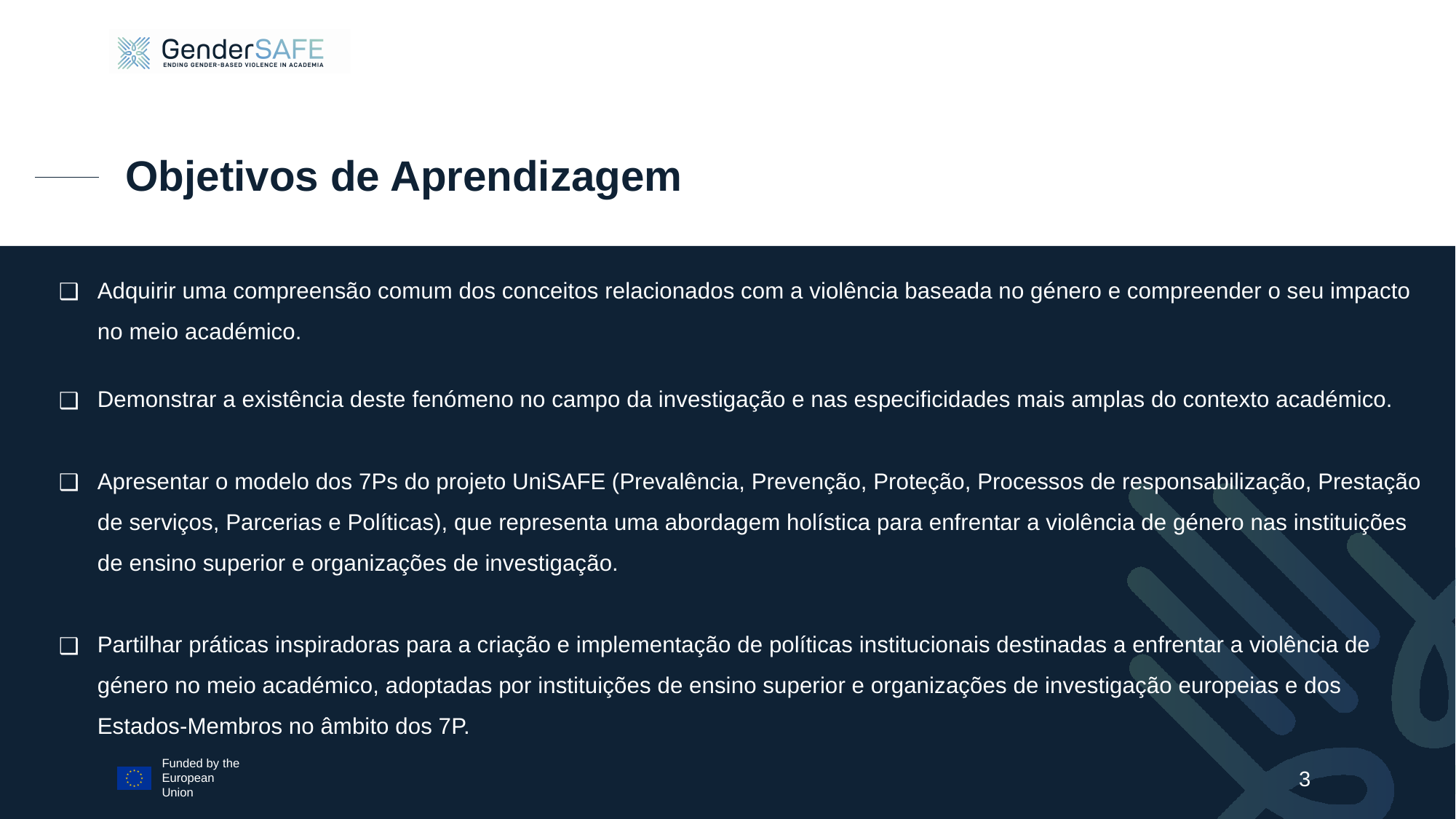

Objetivos de Aprendizagem
Adquirir uma compreensão comum dos conceitos relacionados com a violência baseada no género e compreender o seu impacto no meio académico.
Demonstrar a existência deste fenómeno no campo da investigação e nas especificidades mais amplas do contexto académico.
Apresentar o modelo dos 7Ps do projeto UniSAFE (Prevalência, Prevenção, Proteção, Processos de responsabilização, Prestação de serviços, Parcerias e Políticas), que representa uma abordagem holística para enfrentar a violência de género nas instituições de ensino superior e organizações de investigação.
Partilhar práticas inspiradoras para a criação e implementação de políticas institucionais destinadas a enfrentar a violência de género no meio académico, adoptadas por instituições de ensino superior e organizações de investigação europeias e dos Estados-Membros no âmbito dos 7P.